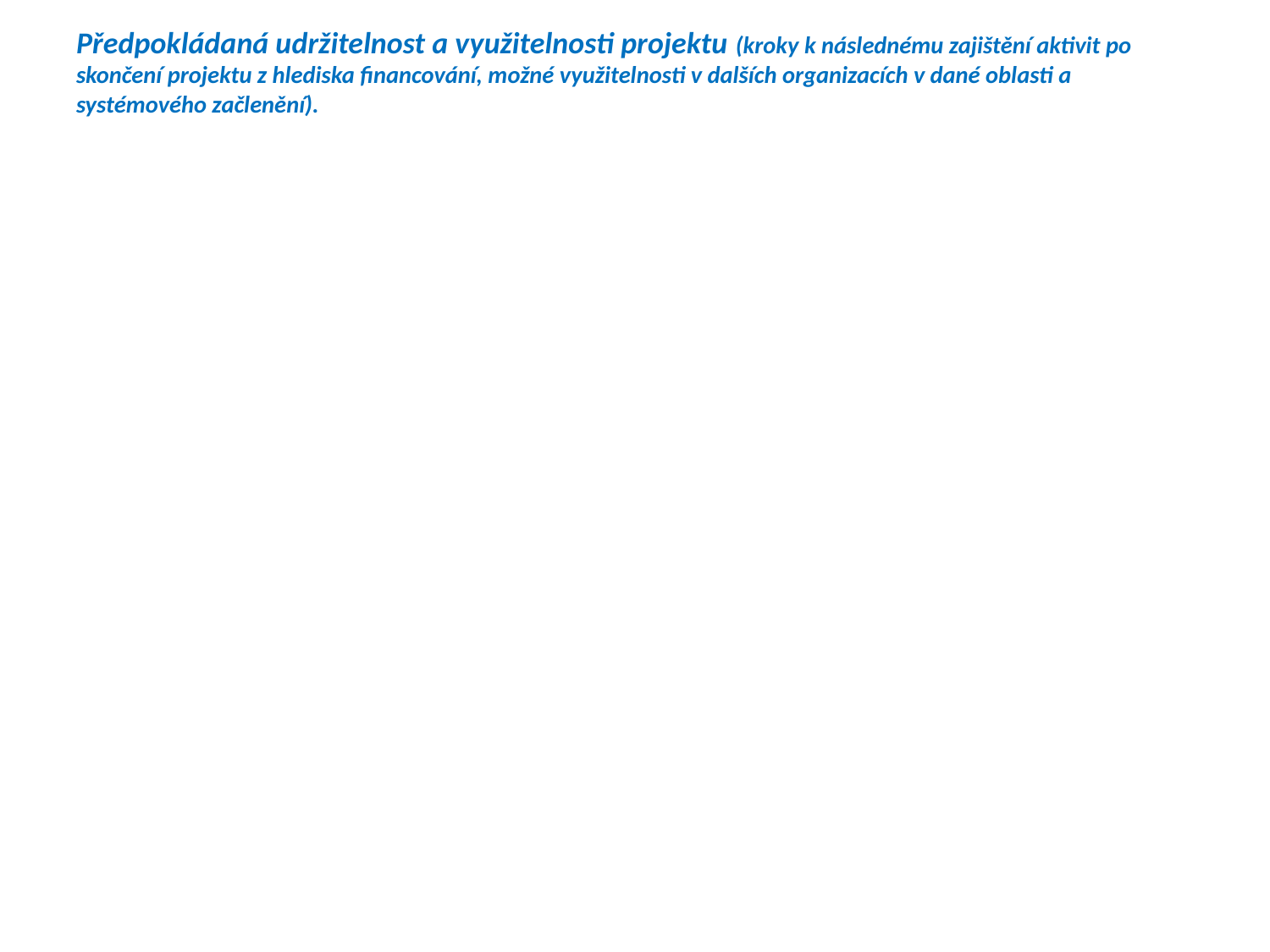

# Předpokládaná udržitelnost a využitelnosti projektu (kroky k následnému zajištění aktivit po skončení projektu z hlediska financování, možné využitelnosti v dalších organizacích v dané oblasti a systémového začlenění).